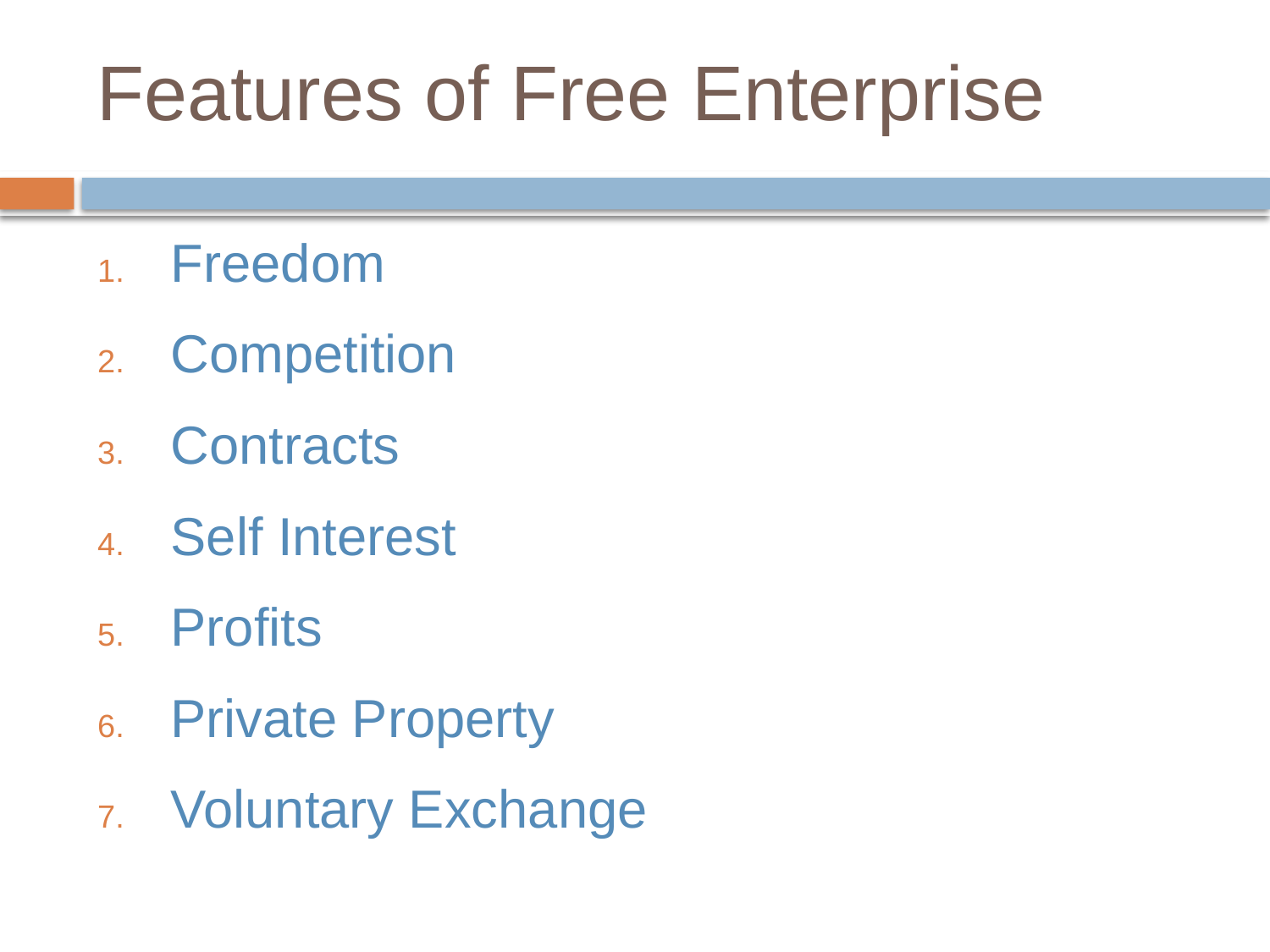

# Features of Free Enterprise
Freedom
Competition
Contracts
Self Interest
Profits
Private Property
Voluntary Exchange